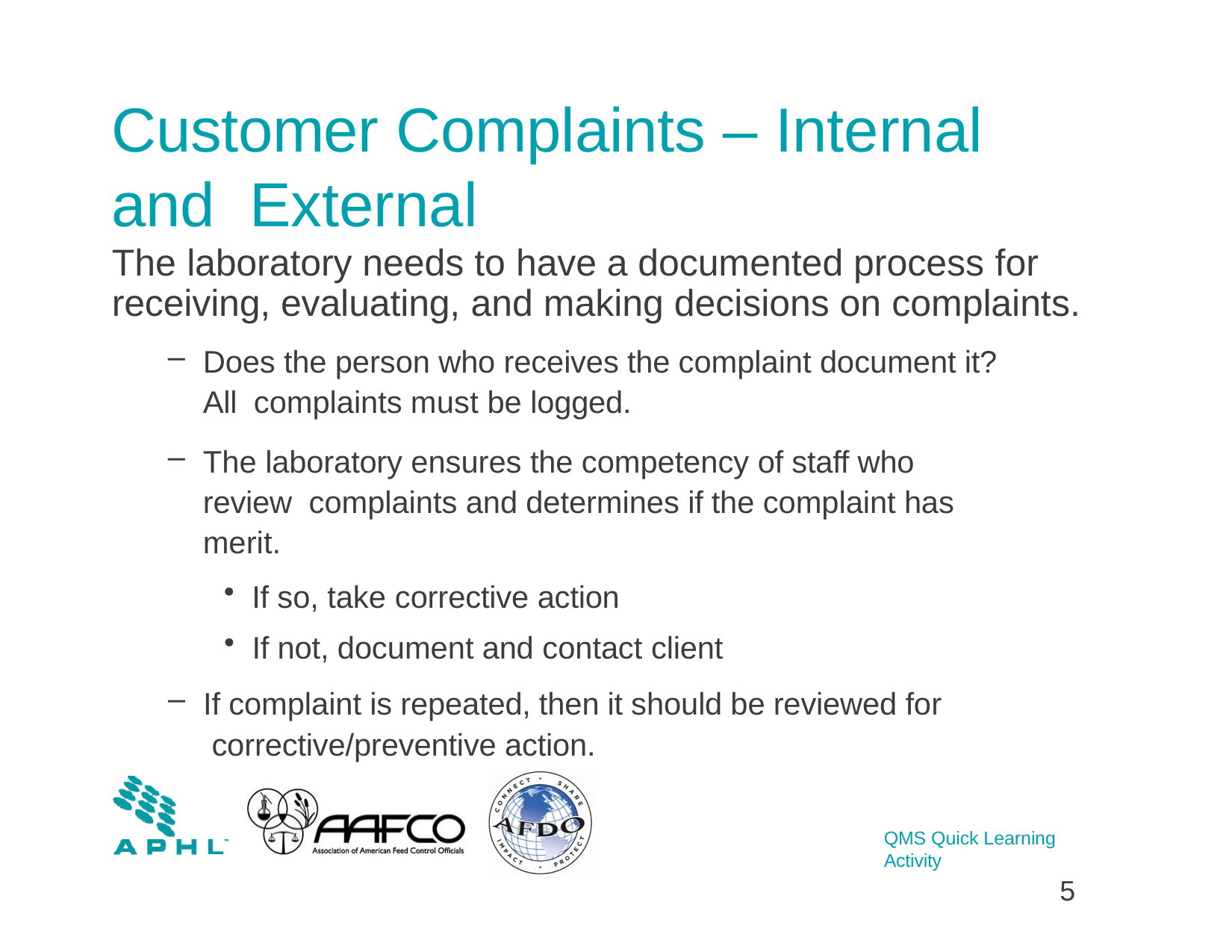

# Customer Complaints – Internal and  External
The laboratory needs to have a documented process for  receiving, evaluating, and making decisions on complaints.
Does the person who receives the complaint document it? All  complaints must be logged.
The laboratory ensures the competency of staff who review  complaints and determines if the complaint has merit.
If so, take corrective action
If not, document and contact client
If complaint is repeated, then it should be reviewed for  corrective/preventive action.

QMS Quick Learning Activity
5